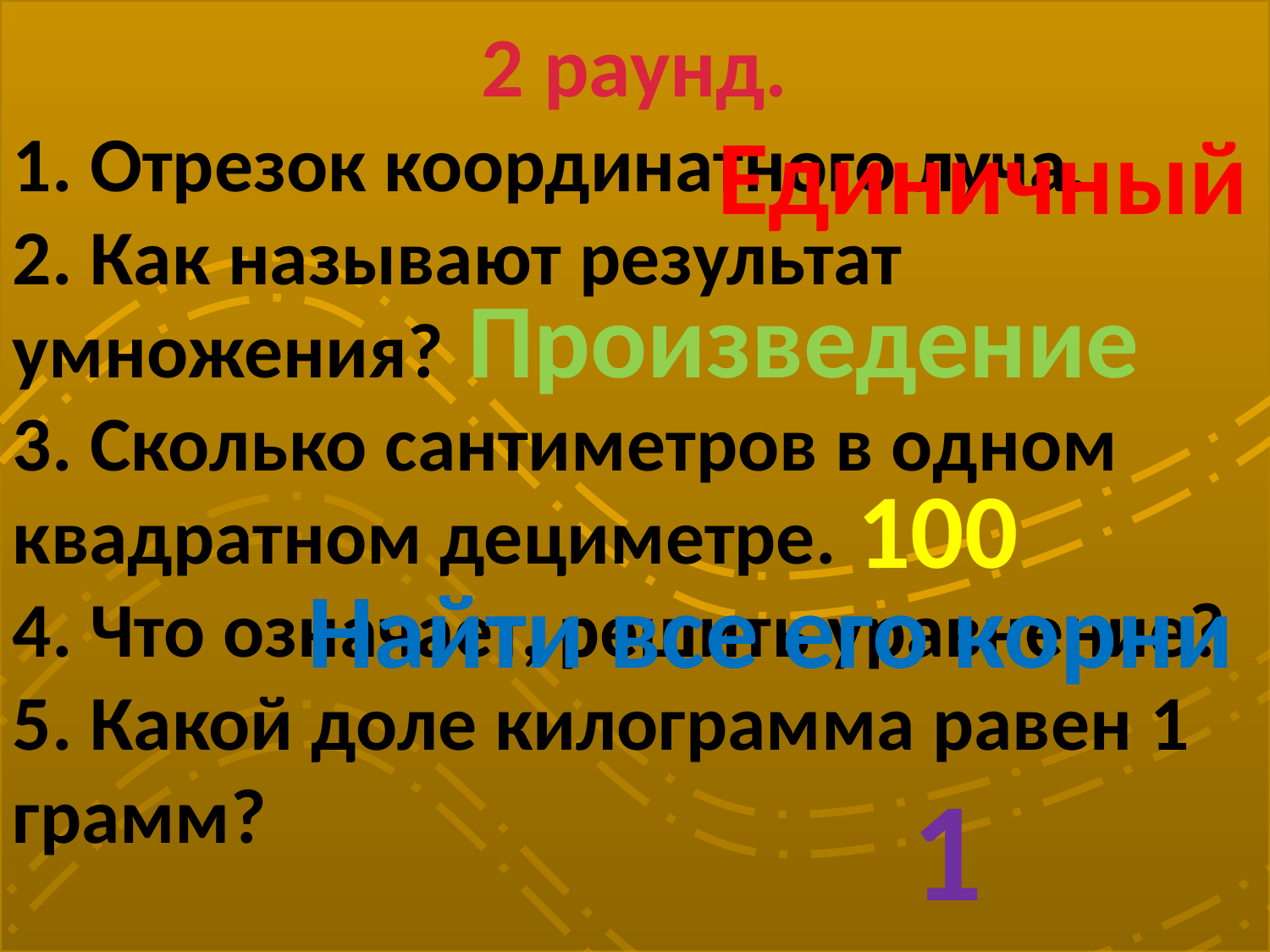

2 раунд.
1. Отрезок координатного луча.
2. Как называют результат умножения?
3. Сколько сантиметров в одном квадратном дециметре.
4. Что означает, решить уравнение?
5. Какой доле килограмма равен 1 грамм?
Единичный
Произведение
100
Найти все его корни
1